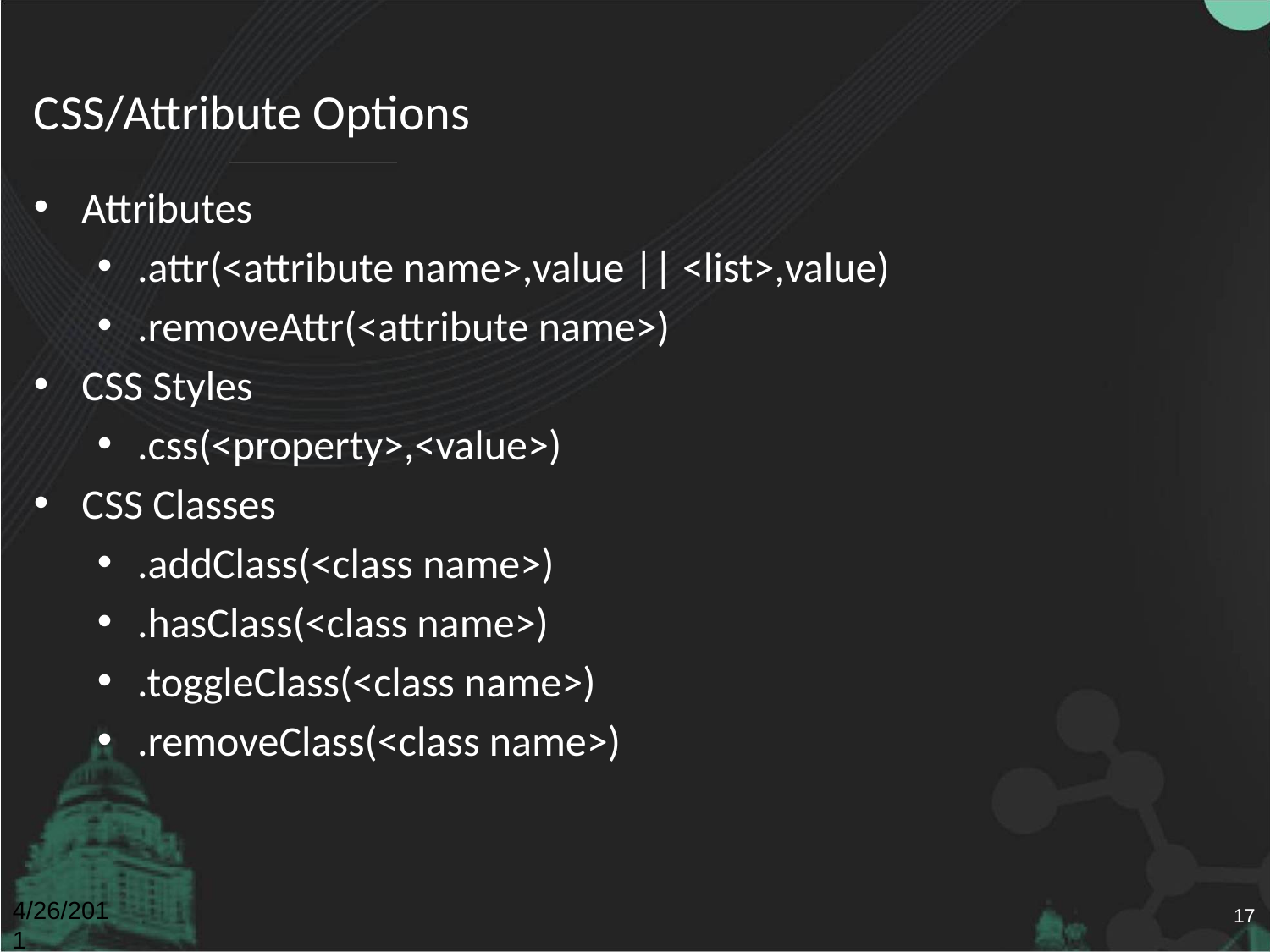

# CSS/Attribute Options
Attributes
.attr(<attribute name>,value || <list>,value)
.removeAttr(<attribute name>)
CSS Styles
.css(<property>,<value>)
CSS Classes
.addClass(<class name>)
.hasClass(<class name>)
.toggleClass(<class name>)
.removeClass(<class name>)

4/26/2011
17